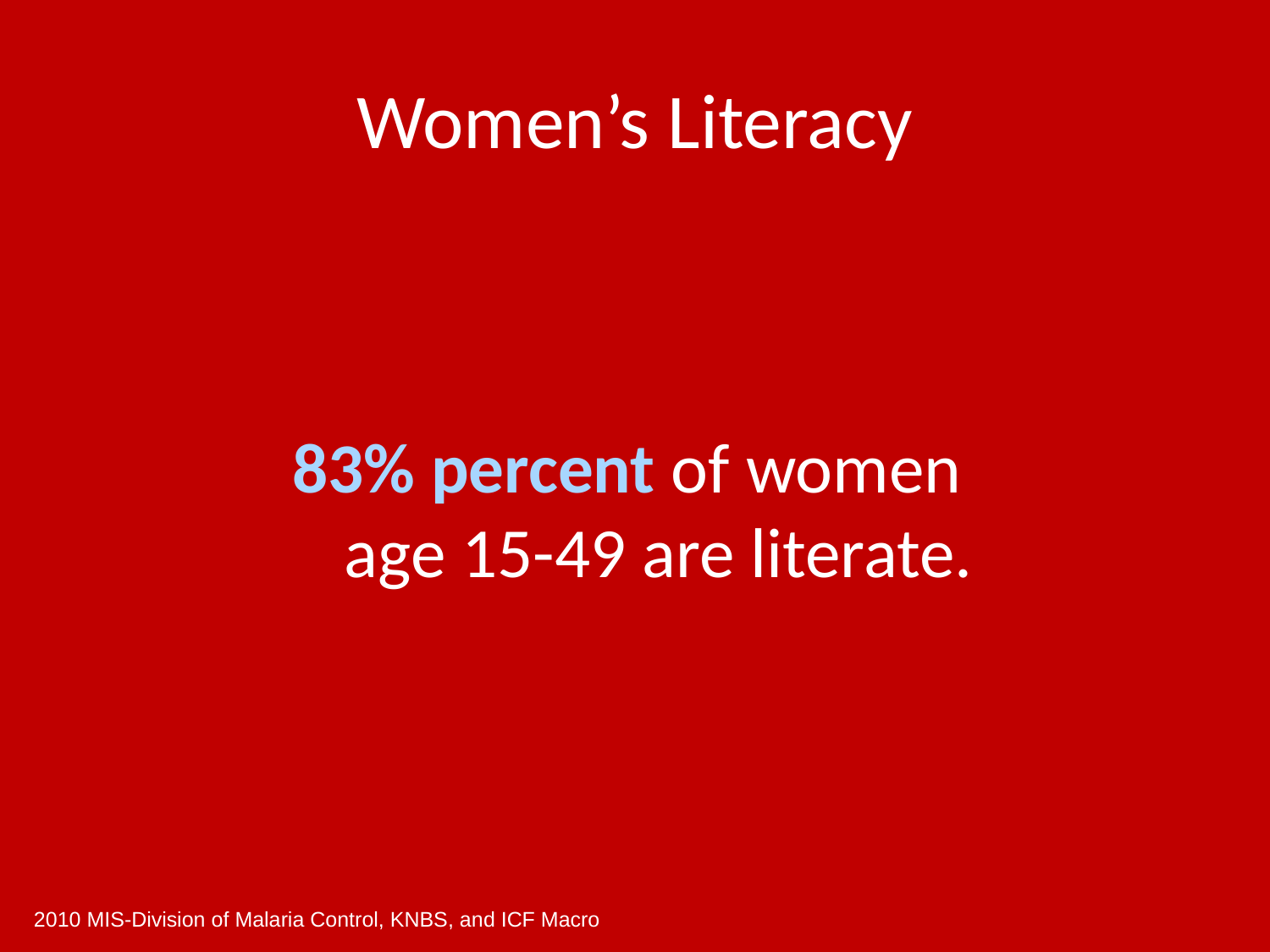

# Women’s Literacy

83% percent of women
age 15-49 are literate.
2010 MIS-Division of Malaria Control, KNBS, and ICF Macro